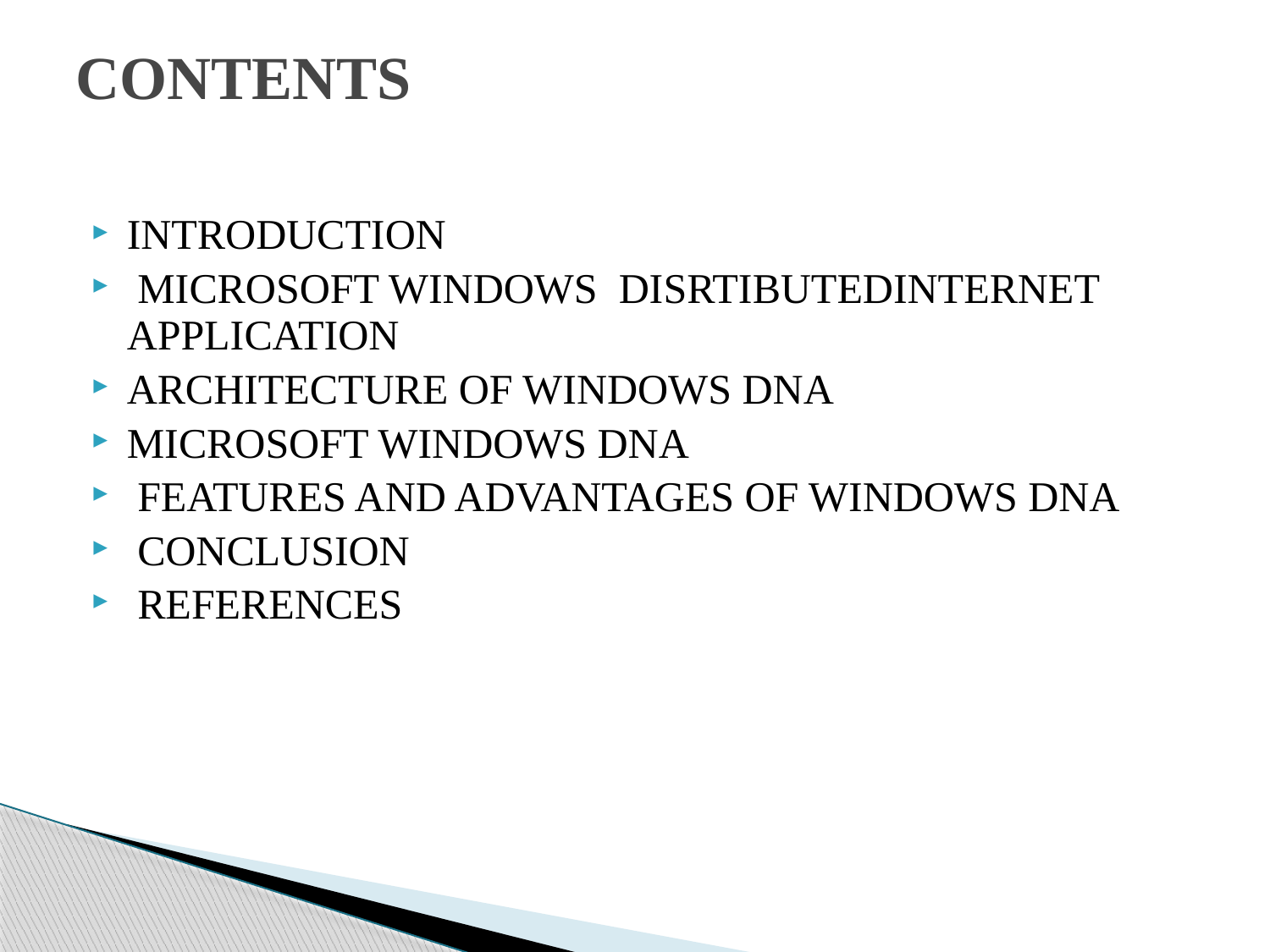

# CONTENTS
INTRODUCTION
 MICROSOFT WINDOWS  DISRTIBUTEDINTERNET APPLICATION
ARCHITECTURE OF WINDOWS DNA
MICROSOFT WINDOWS DNA
 FEATURES AND ADVANTAGES OF WINDOWS DNA
 Conclusion
 References